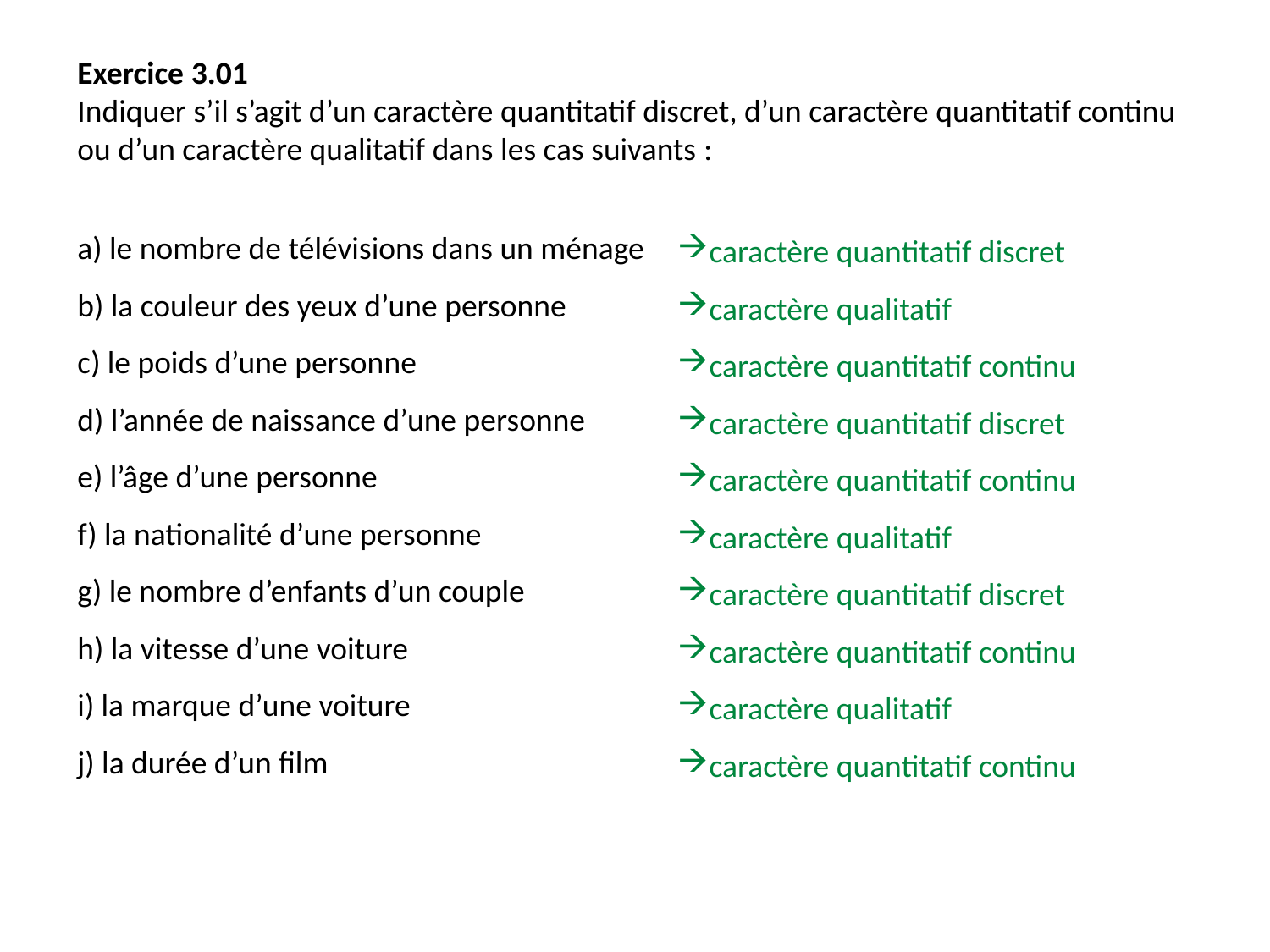

Exercice 3.01
Indiquer s’il s’agit d’un caractère quantitatif discret, d’un caractère quantitatif continu ou d’un caractère qualitatif dans les cas suivants :

a) le nombre de télévisions dans un ménage
b) la couleur des yeux d’une personne
c) le poids d’une personne
d) l’année de naissance d’une personne
e) l’âge d’une personne
f) la nationalité d’une personne
g) le nombre d’enfants d’un couple
h) la vitesse d’une voiture
i) la marque d’une voiture
j) la durée d’un film
caractère quantitatif discret
caractère qualitatif
caractère quantitatif continu
caractère quantitatif discret
caractère quantitatif continu
caractère qualitatif
caractère quantitatif discret
caractère quantitatif continu
caractère qualitatif
caractère quantitatif continu